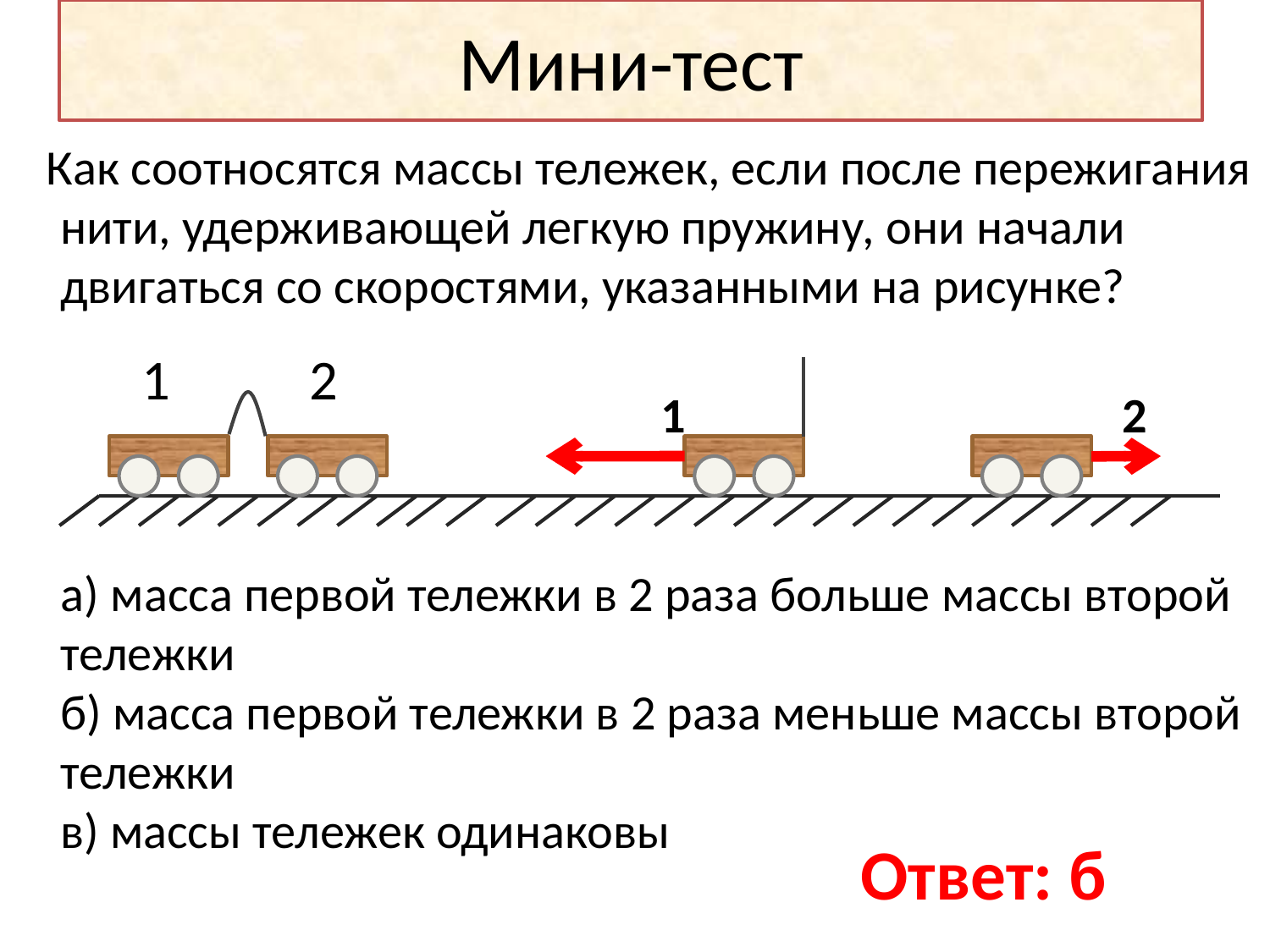

# Мини-тест
   Как соотносятся массы тележек, если после пережигания нити, удерживающей легкую пружину, они начали двигаться со скоростями, указанными на рисунке?
1           2

1                                       2

      а) масса первой тележки в 2 раза больше массы второй тележки
б) масса первой тележки в 2 раза меньше массы второй тележки
в) массы тележек одинаковы
Ответ: б